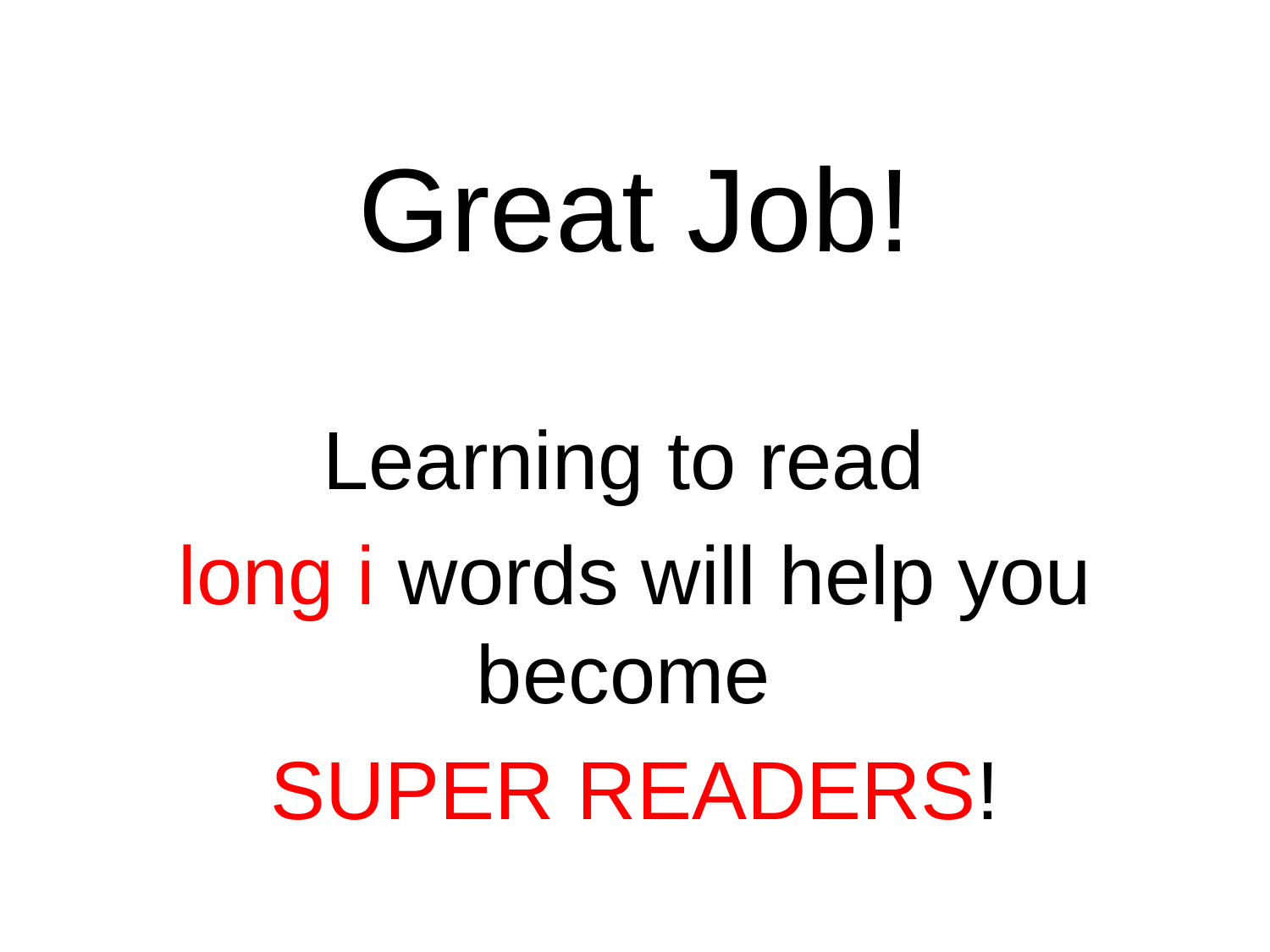

Great Job!

Learning to read
long i words will help you become
SUPER READERS!